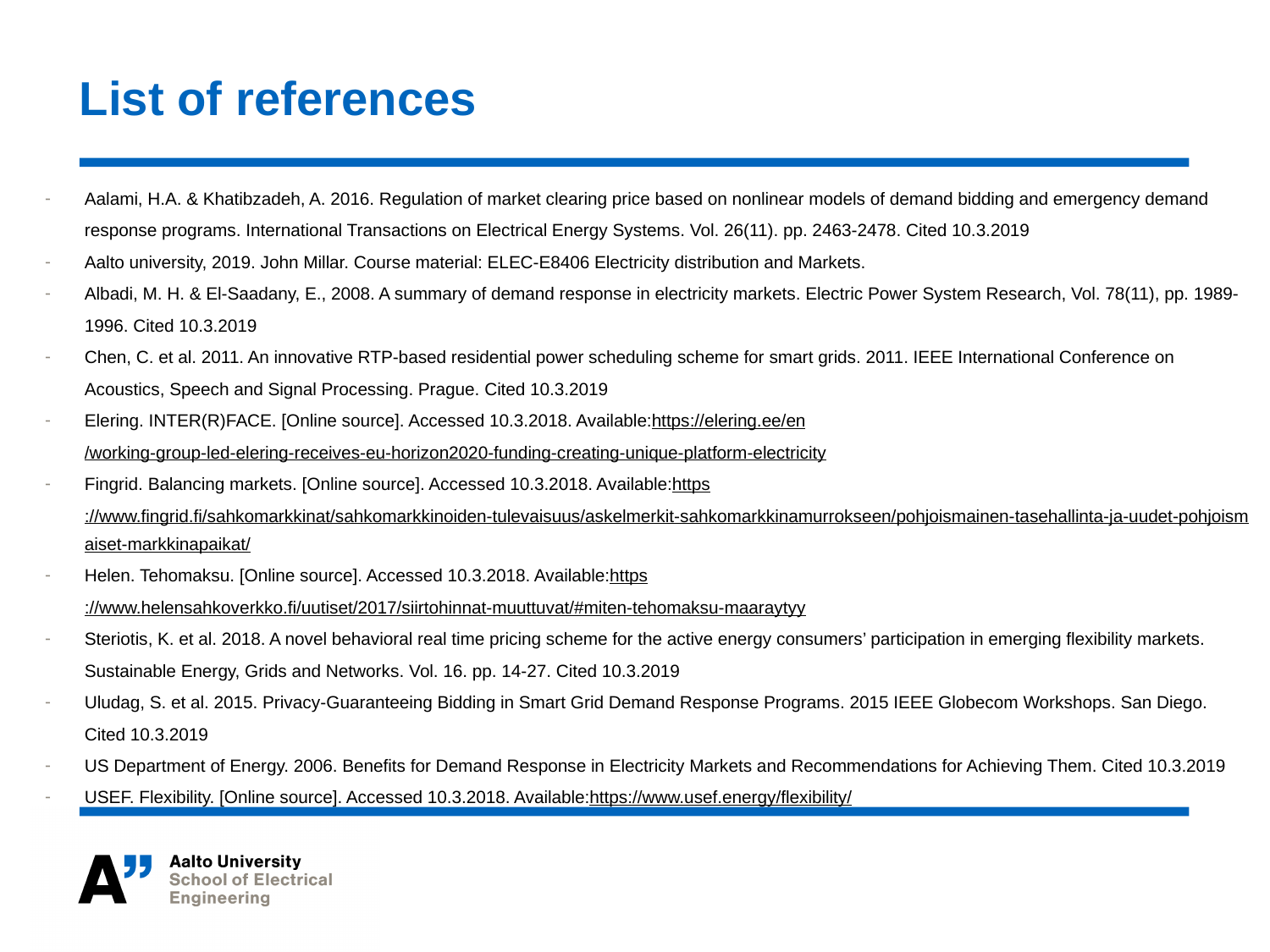

# List of references
Aalami, H.A. & Khatibzadeh, A. 2016. Regulation of market clearing price based on nonlinear models of demand bidding and emergency demand response programs. International Transactions on Electrical Energy Systems. Vol. 26(11). pp. 2463-2478. Cited 10.3.2019
Aalto university, 2019. John Millar. Course material: ELEC-E8406 Electricity distribution and Markets.
Albadi, M. H. & El-Saadany, E., 2008. A summary of demand response in electricity markets. Electric Power System Research, Vol. 78(11), pp. 1989-1996. Cited 10.3.2019
Chen, C. et al. 2011. An innovative RTP-based residential power scheduling scheme for smart grids. 2011. IEEE International Conference on Acoustics, Speech and Signal Processing. Prague. Cited 10.3.2019
Elering. INTER(R)FACE. [Online source]. Accessed 10.3.2018. Available:https://elering.ee/en/working-group-led-elering-receives-eu-horizon2020-funding-creating-unique-platform-electricity
Fingrid. Balancing markets. [Online source]. Accessed 10.3.2018. Available:https://www.fingrid.fi/sahkomarkkinat/sahkomarkkinoiden-tulevaisuus/askelmerkit-sahkomarkkinamurrokseen/pohjoismainen-tasehallinta-ja-uudet-pohjoismaiset-markkinapaikat/
Helen. Tehomaksu. [Online source]. Accessed 10.3.2018. Available:https://www.helensahkoverkko.fi/uutiset/2017/siirtohinnat-muuttuvat/#miten-tehomaksu-maaraytyy
Steriotis, K. et al. 2018. A novel behavioral real time pricing scheme for the active energy consumers’ participation in emerging flexibility markets. Sustainable Energy, Grids and Networks. Vol. 16. pp. 14-27. Cited 10.3.2019
Uludag, S. et al. 2015. Privacy-Guaranteeing Bidding in Smart Grid Demand Response Programs. 2015 IEEE Globecom Workshops. San Diego. Cited 10.3.2019
US Department of Energy. 2006. Benefits for Demand Response in Electricity Markets and Recommendations for Achieving Them. Cited 10.3.2019
USEF. Flexibility. [Online source]. Accessed 10.3.2018. Available:https://www.usef.energy/flexibility/